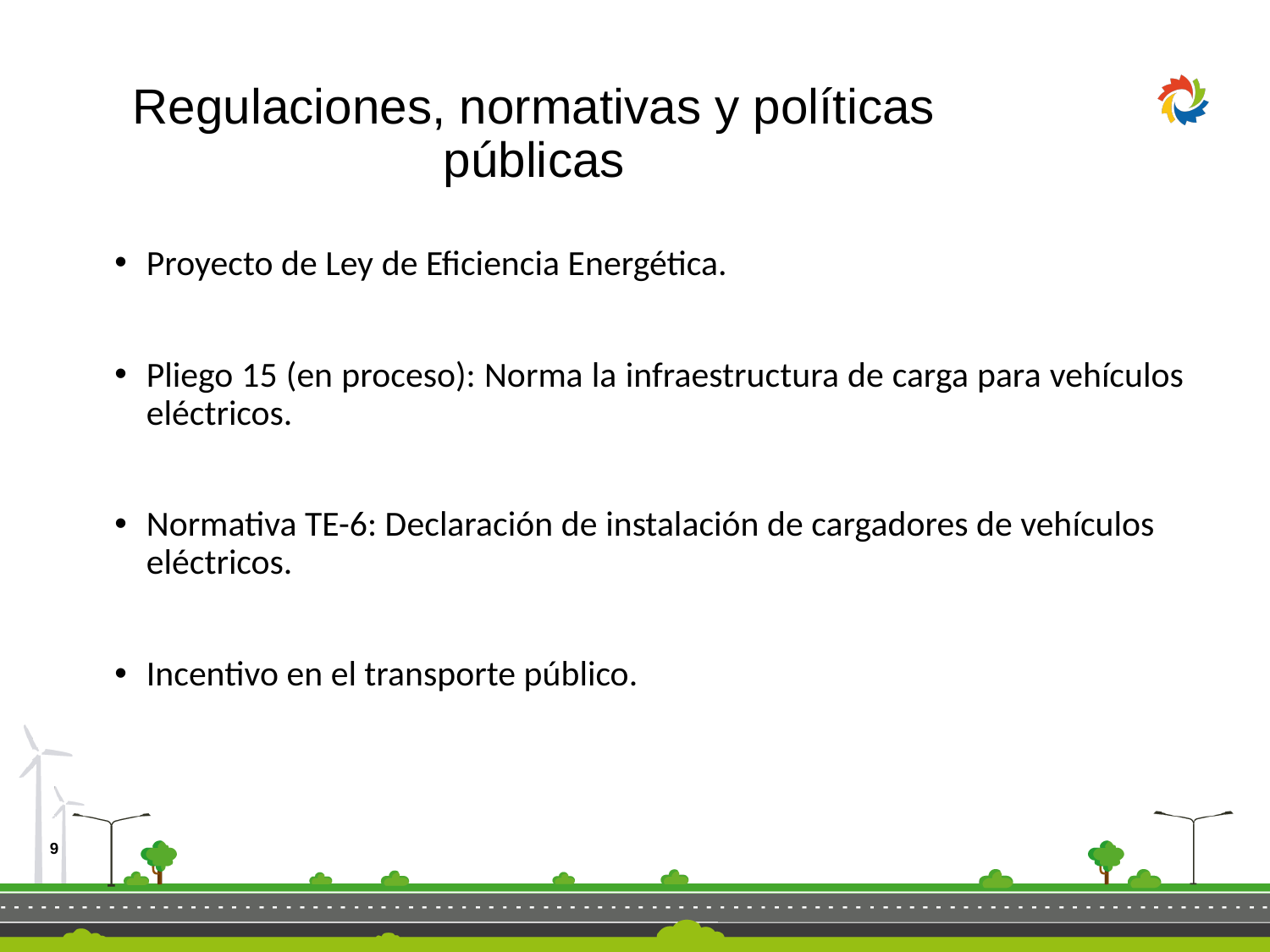

Regulaciones, normativas y políticas públicas
Proyecto de Ley de Eficiencia Energética.

Pliego 15 (en proceso): Norma la infraestructura de carga para vehículos eléctricos.

Normativa TE-6: Declaración de instalación de cargadores de vehículos eléctricos.

Incentivo en el transporte público.